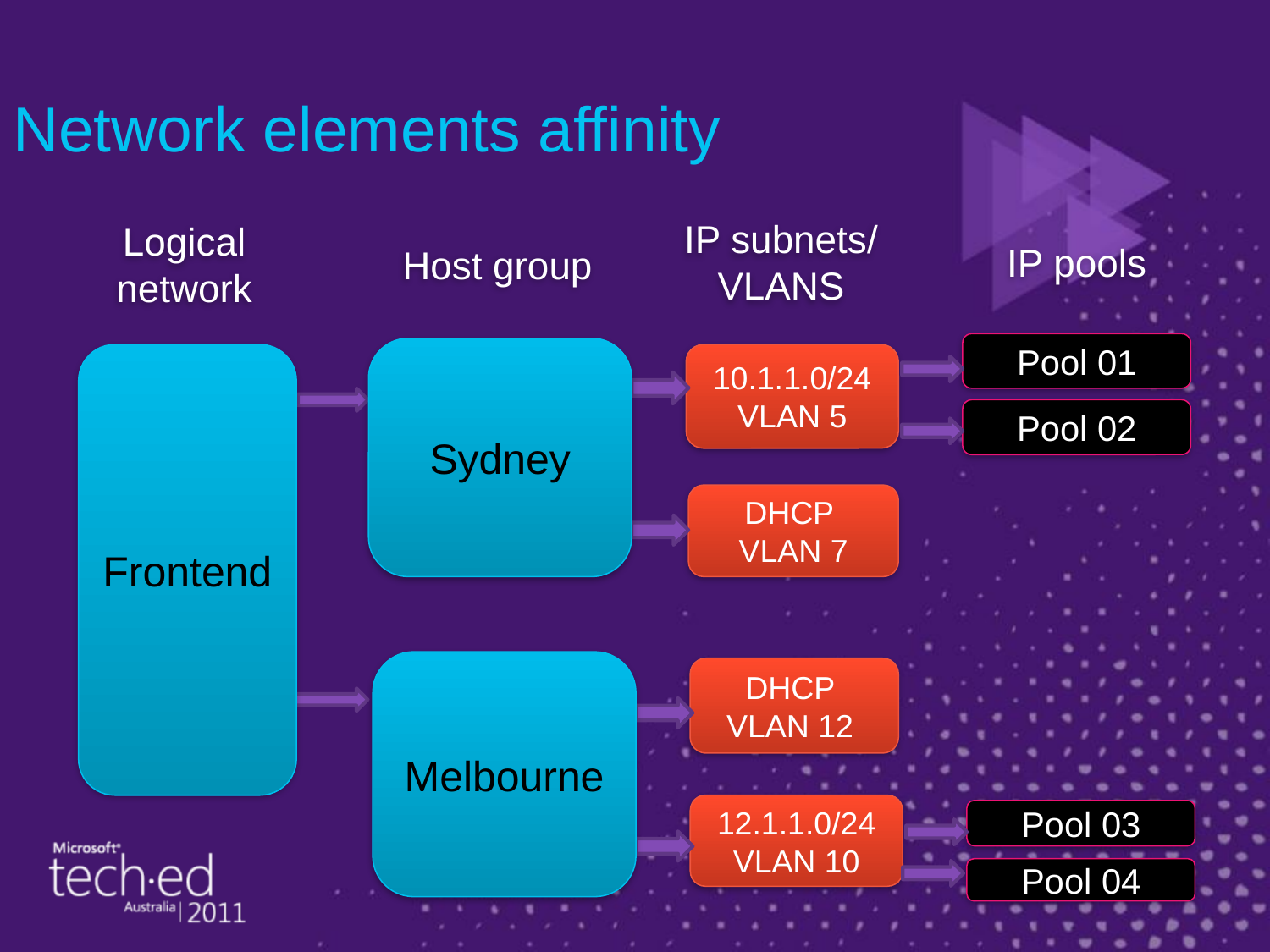

Network elements affinity
IP pools
IP subnets/
VLANS
Logical network
Host group
Pool 01
Sydney
Frontend
10.1.1.0/24
VLAN 5

Pool 02

DHCP
VLAN 7

Melbourne
DHCP
VLAN 12

12.1.1.0/24
VLAN 10
Pool 03

Pool 04